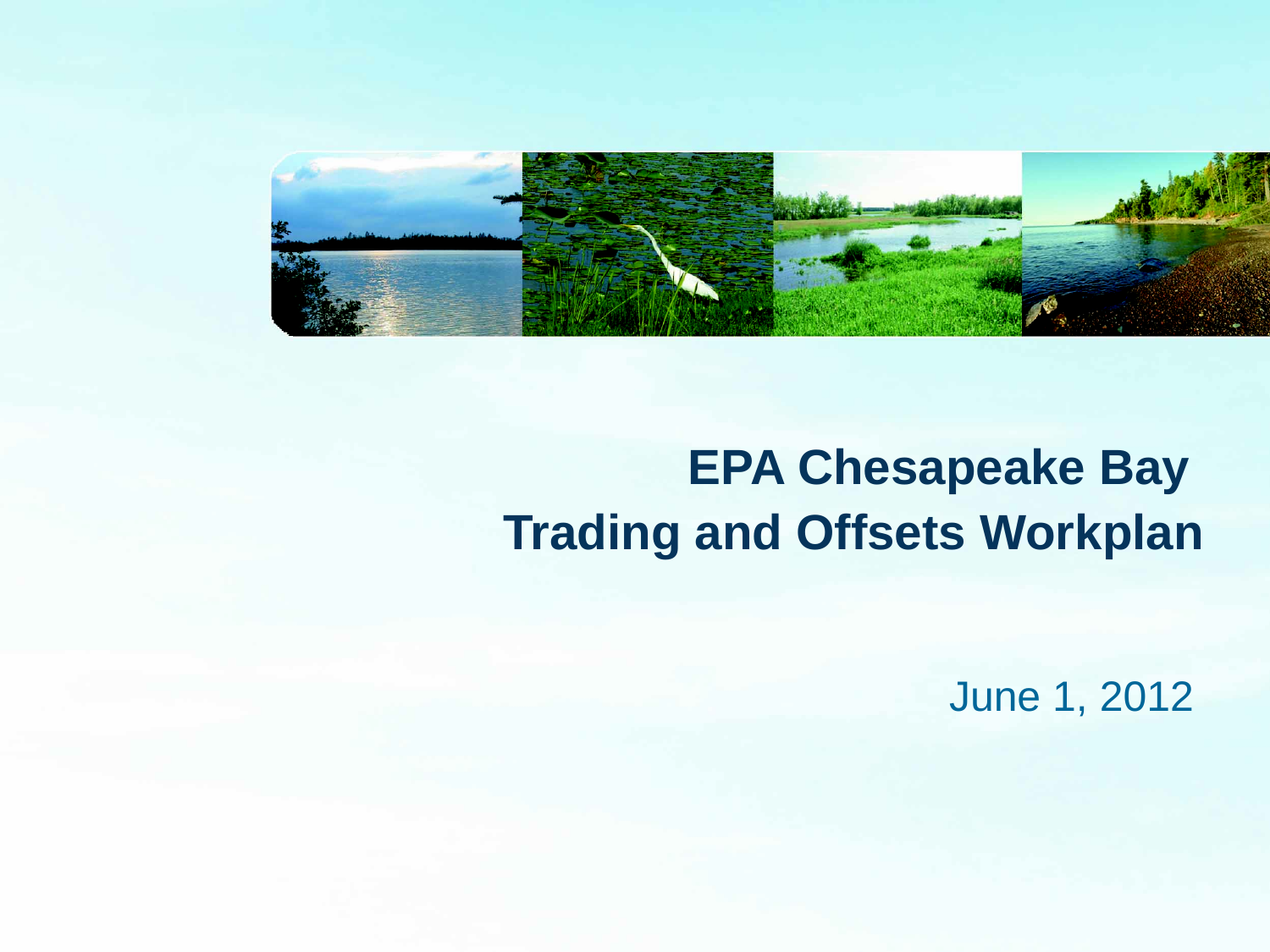

# EPA Chesapeake Bay Trading and Offsets Workplan
June 1, 2012